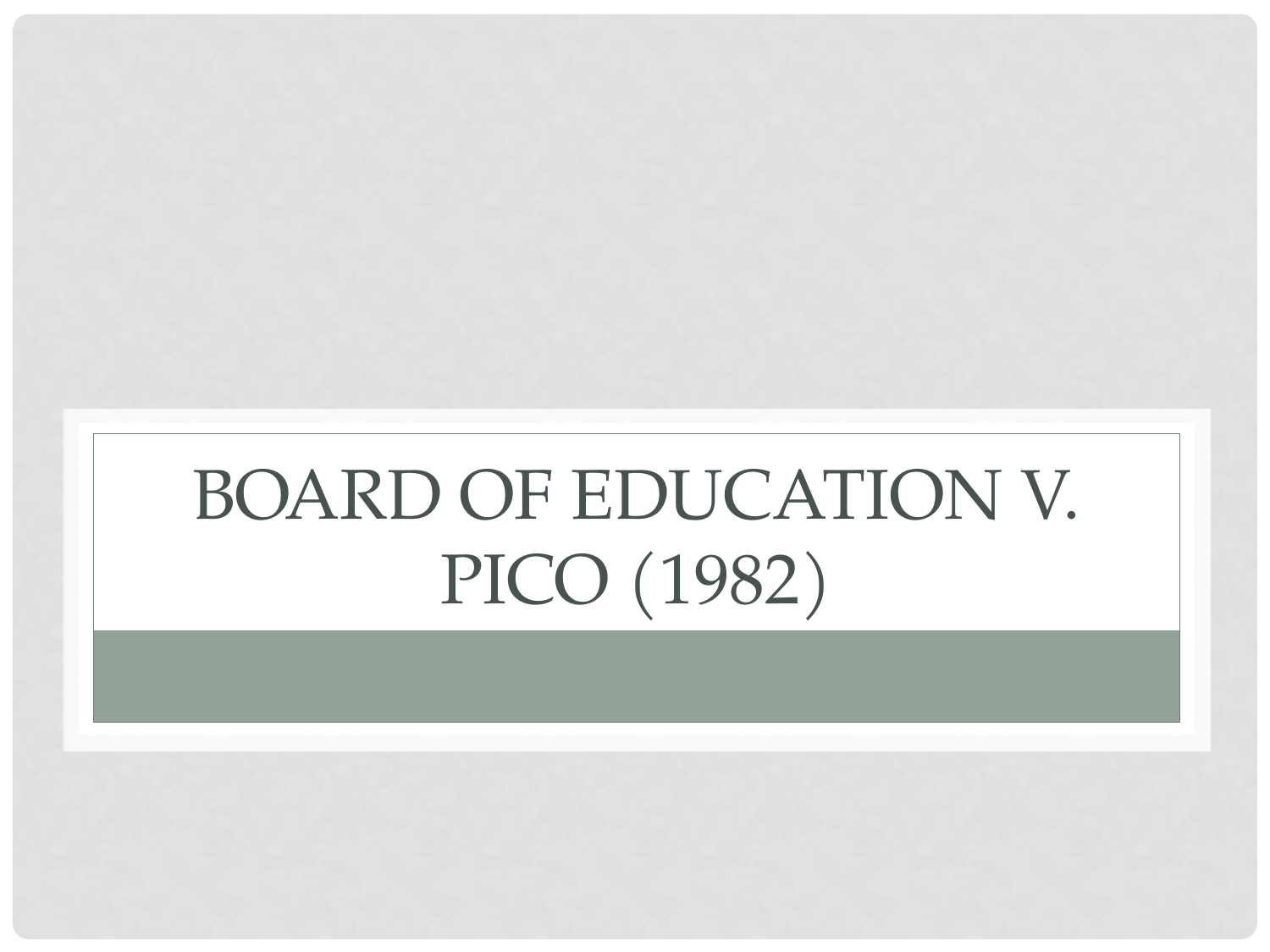

# Board of Education v. Pico (1982)